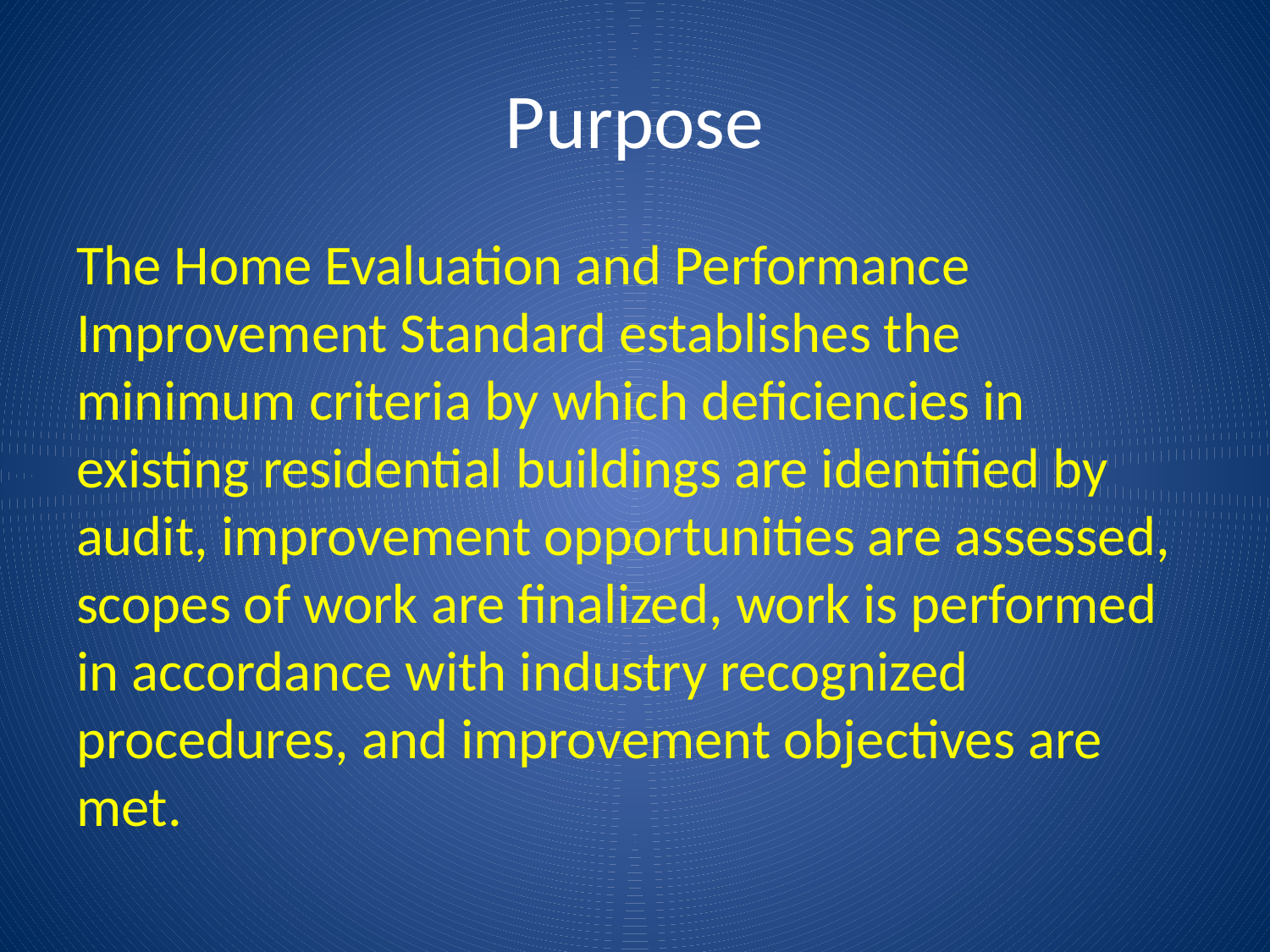

# Purpose
The Home Evaluation and Performance Improvement Standard establishes the minimum criteria by which deficiencies in existing residential buildings are identified by audit, improvement opportunities are assessed, scopes of work are finalized, work is performed in accordance with industry recognized procedures, and improvement objectives are met.